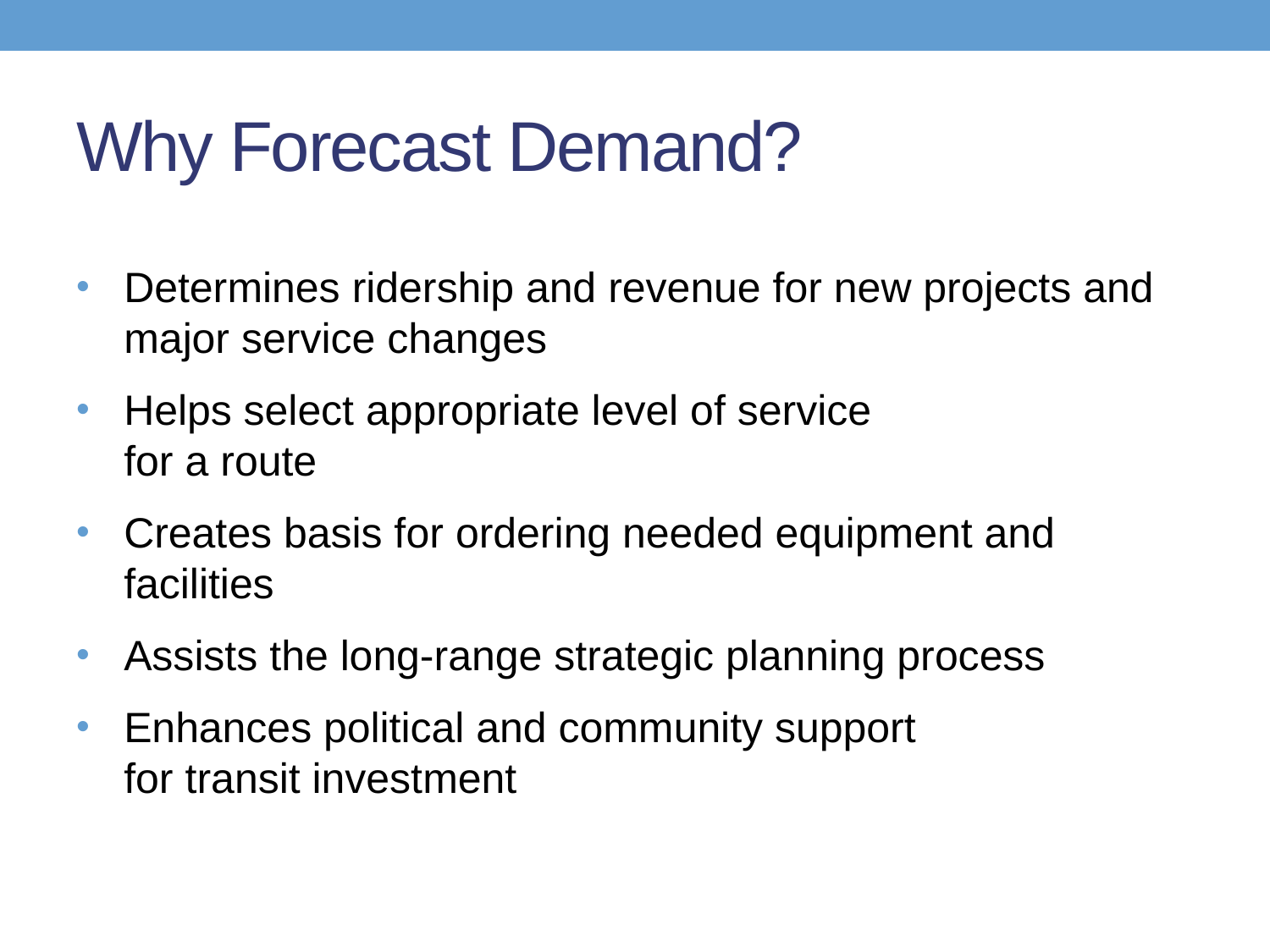

# Why Forecast Demand?
Determines ridership and revenue for new projects and major service changes
Helps select appropriate level of service
for a route
Creates basis for ordering needed equipment and facilities
Assists the long-range strategic planning process
Enhances political and community support
for transit investment